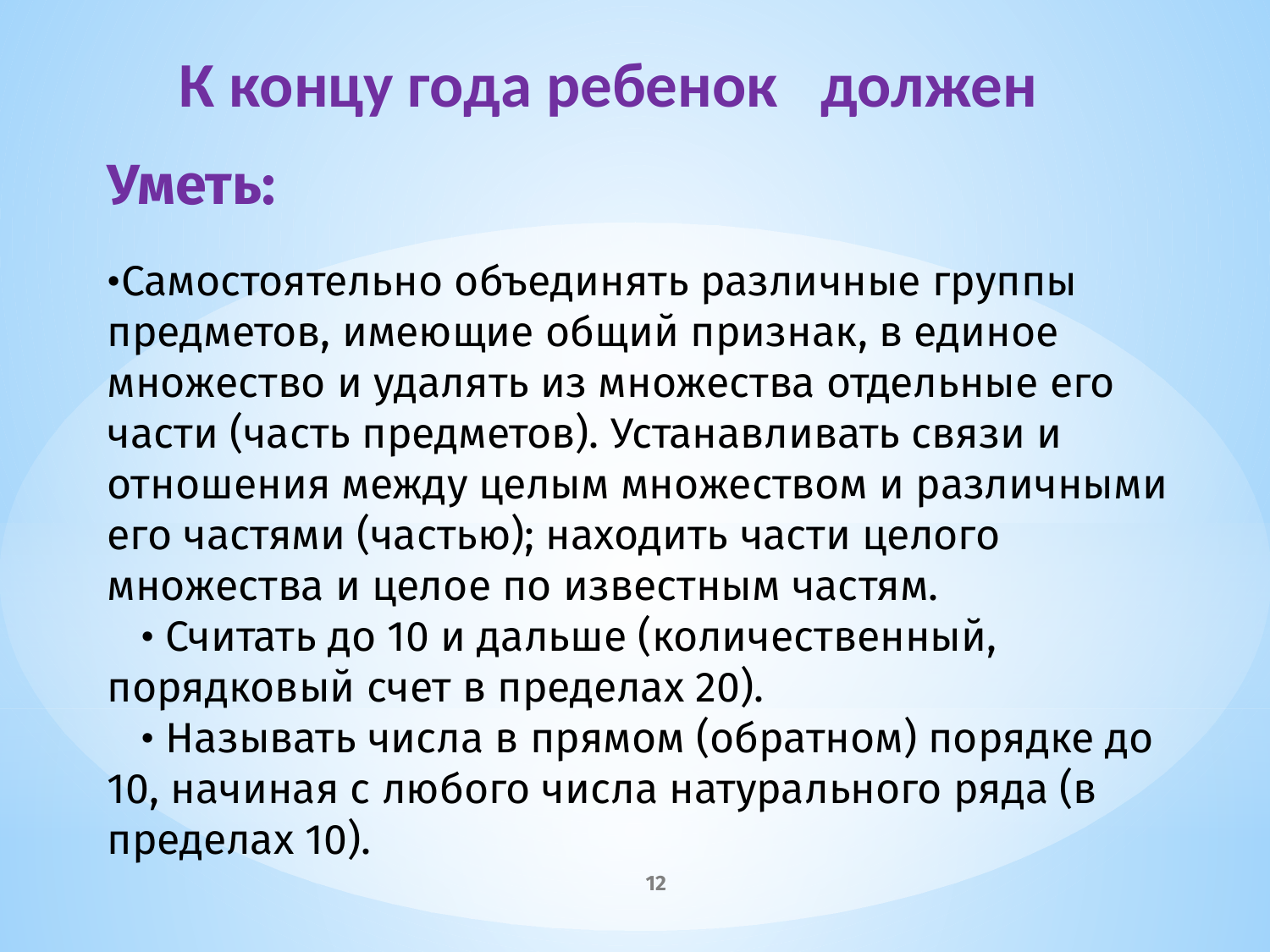

К концу года ребенок   должен
Уметь:

•Самостоятельно объединять различные группы предметов, имеющие общий признак, в единое множество и удалять из множества отдельные его части (часть предметов). Устанавливать связи и отношения между целым множеством и различными его частями (частью); находить части целого множества и целое по известным частям.
   • Считать до 10 и дальше (количественный, порядковый счет в пределах 20).
   • Называть числа в прямом (обратном) порядке до 10, начиная с любого числа натурального ряда (в пределах 10).
12